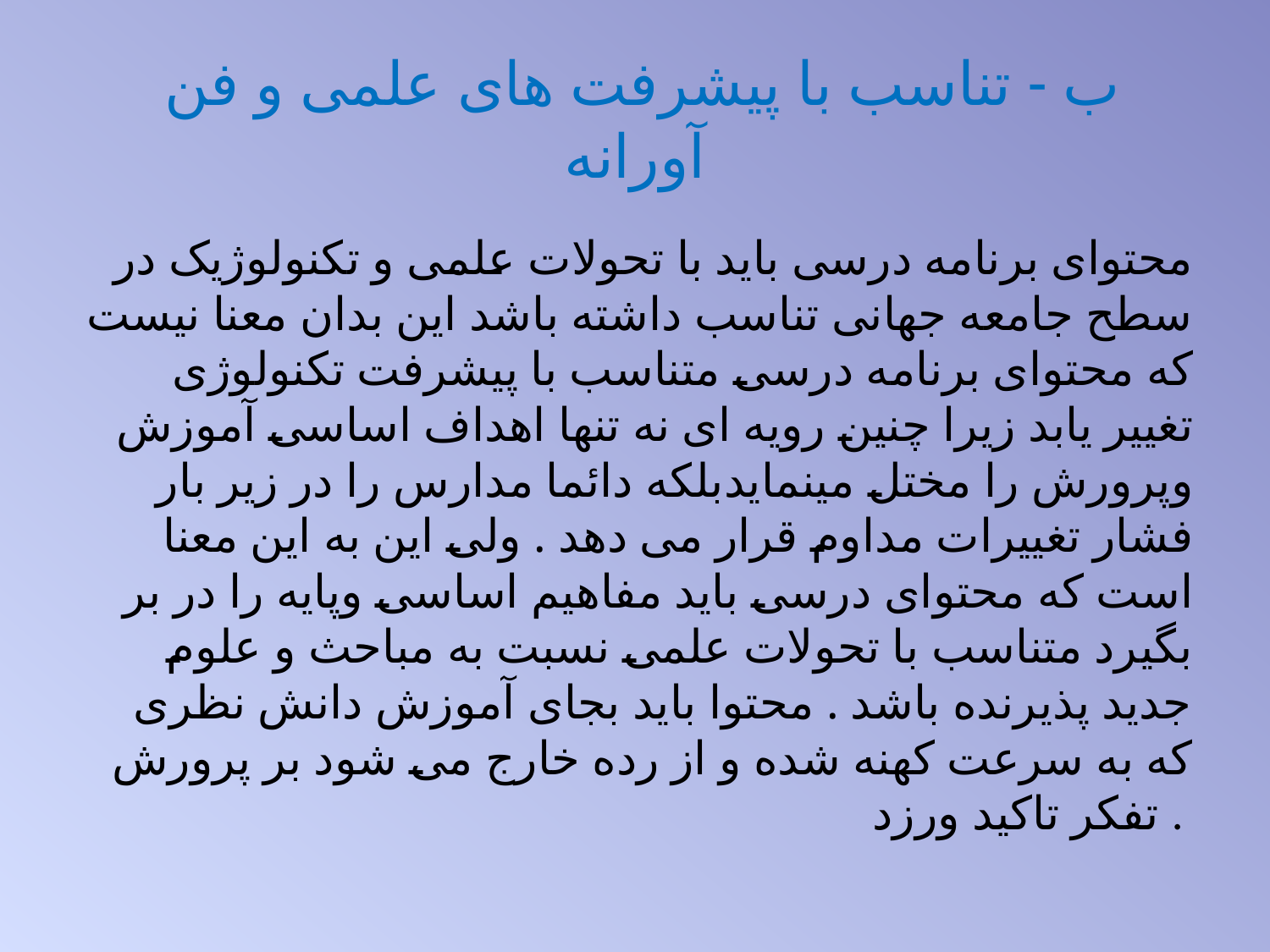

# ب - تناسب با پیشرفت های علمی و فن آورانه
  محتوای برنامه درسی باید با تحولات علمی و تکنولوژیک در سطح جامعه جهانی تناسب داشته باشد این بدان معنا نیست که محتوای برنامه درسی متناسب با پیشرفت تکنولوژی تغییر یابد زیرا چنین رویه ای نه تنها اهداف اساسی آموزش وپرورش را مختل مینمایدبلکه دائما مدارس را در زیر بار فشار تغییرات مداوم قرار می دهد . ولی این به این معنا است که محتوای درسی باید مفاهیم اساسی وپایه را در بر بگیرد متناسب با تحولات علمی نسبت به مباحث و علوم جدید پذیرنده باشد . محتوا باید بجای آموزش دانش نظری که به سرعت کهنه شده و از رده خارج می شود بر پرورش تفکر تاکید ورزد .